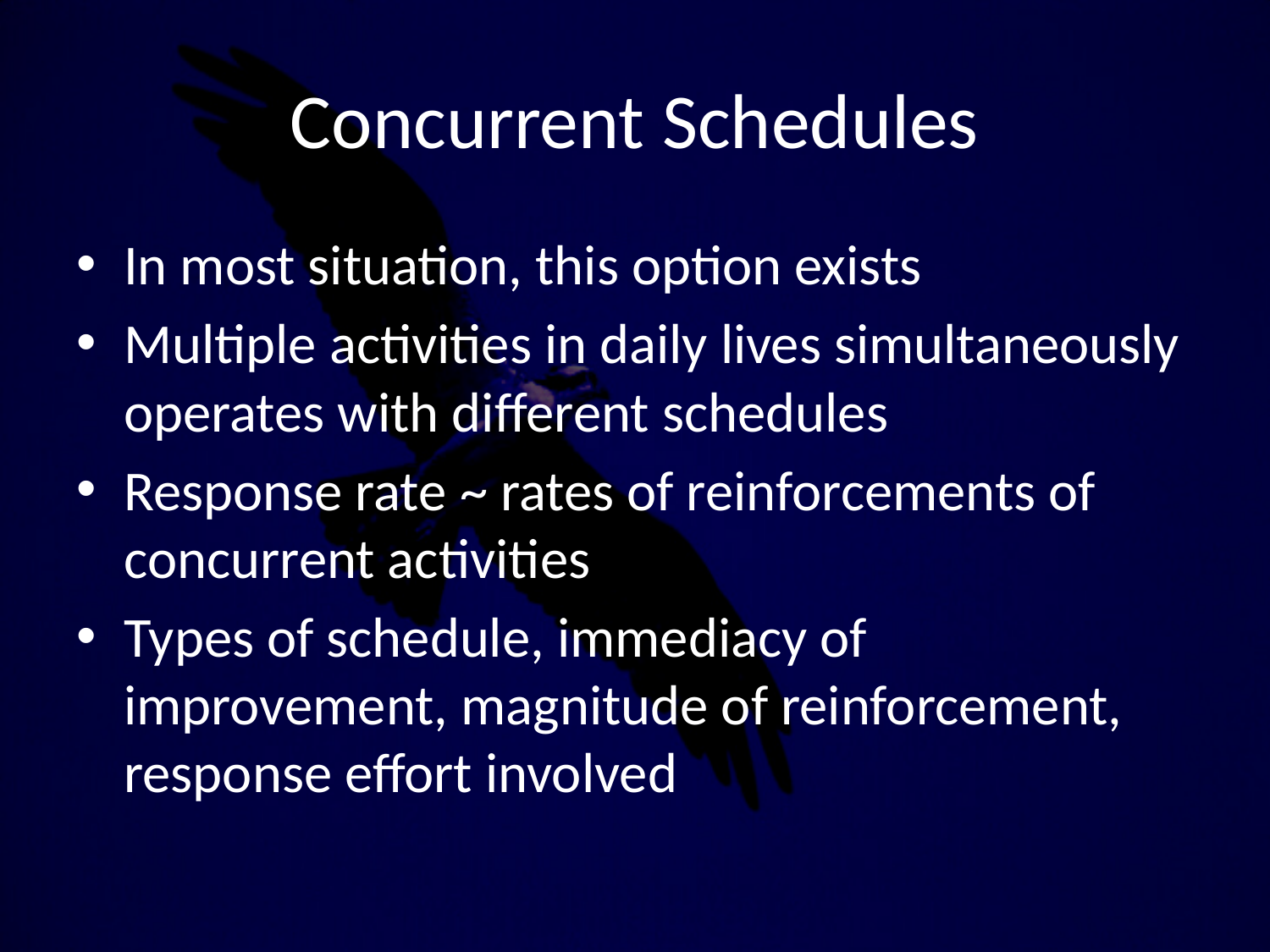

# Concurrent Schedules
In most situation, this option exists
Multiple activities in daily lives simultaneously operates with different schedules
Response rate ~ rates of reinforcements of concurrent activities
Types of schedule, immediacy of improvement, magnitude of reinforcement, response effort involved